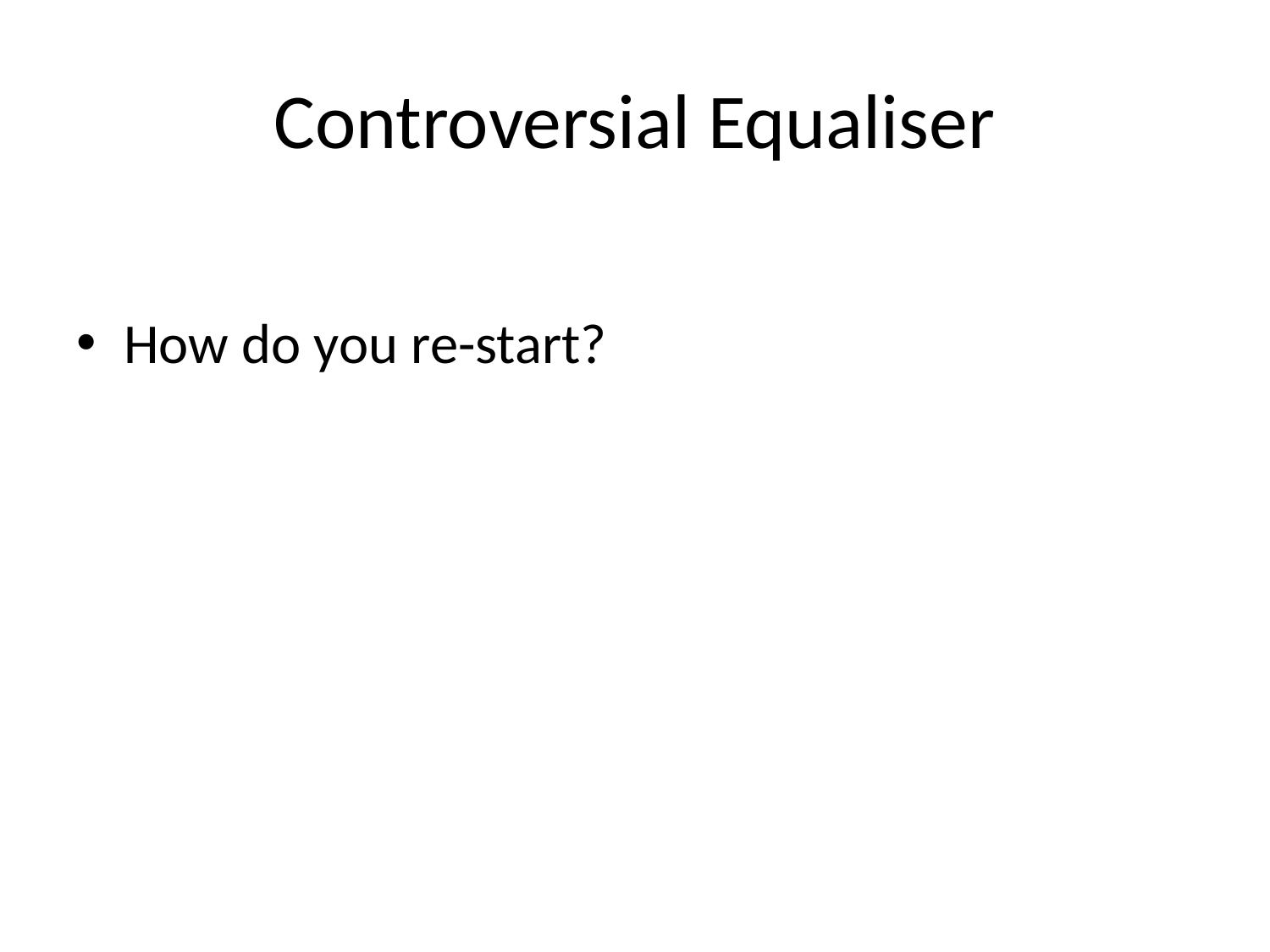

# Controversial Equaliser

How do you re-start?